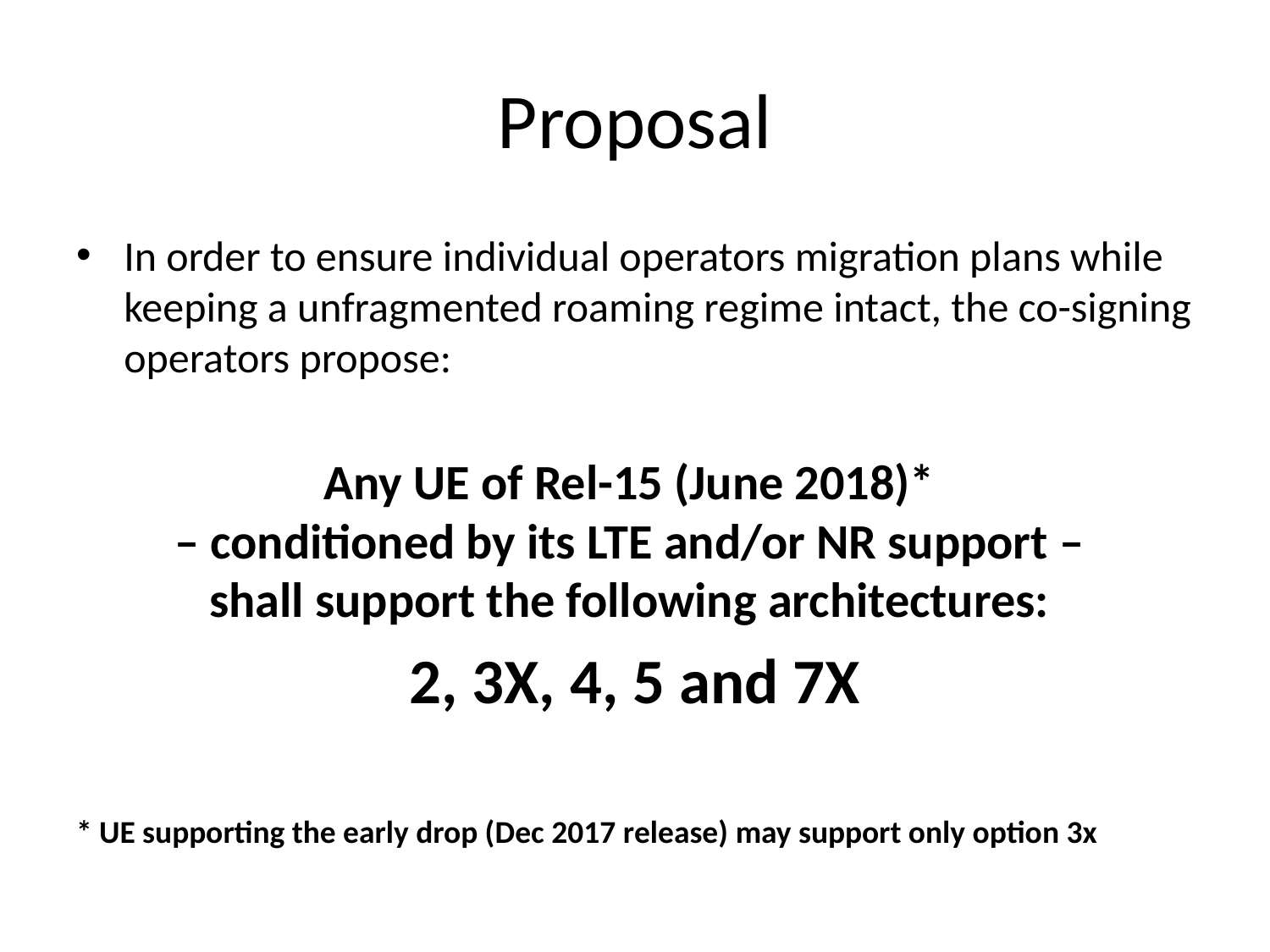

# Proposal
In order to ensure individual operators migration plans while keeping a unfragmented roaming regime intact, the co-signing operators propose:

Any UE of Rel-15 (June 2018)*
– conditioned by its LTE and/or NR support –
shall support the following architectures:
2, 3X, 4, 5 and 7X

* UE supporting the early drop (Dec 2017 release) may support only option 3x